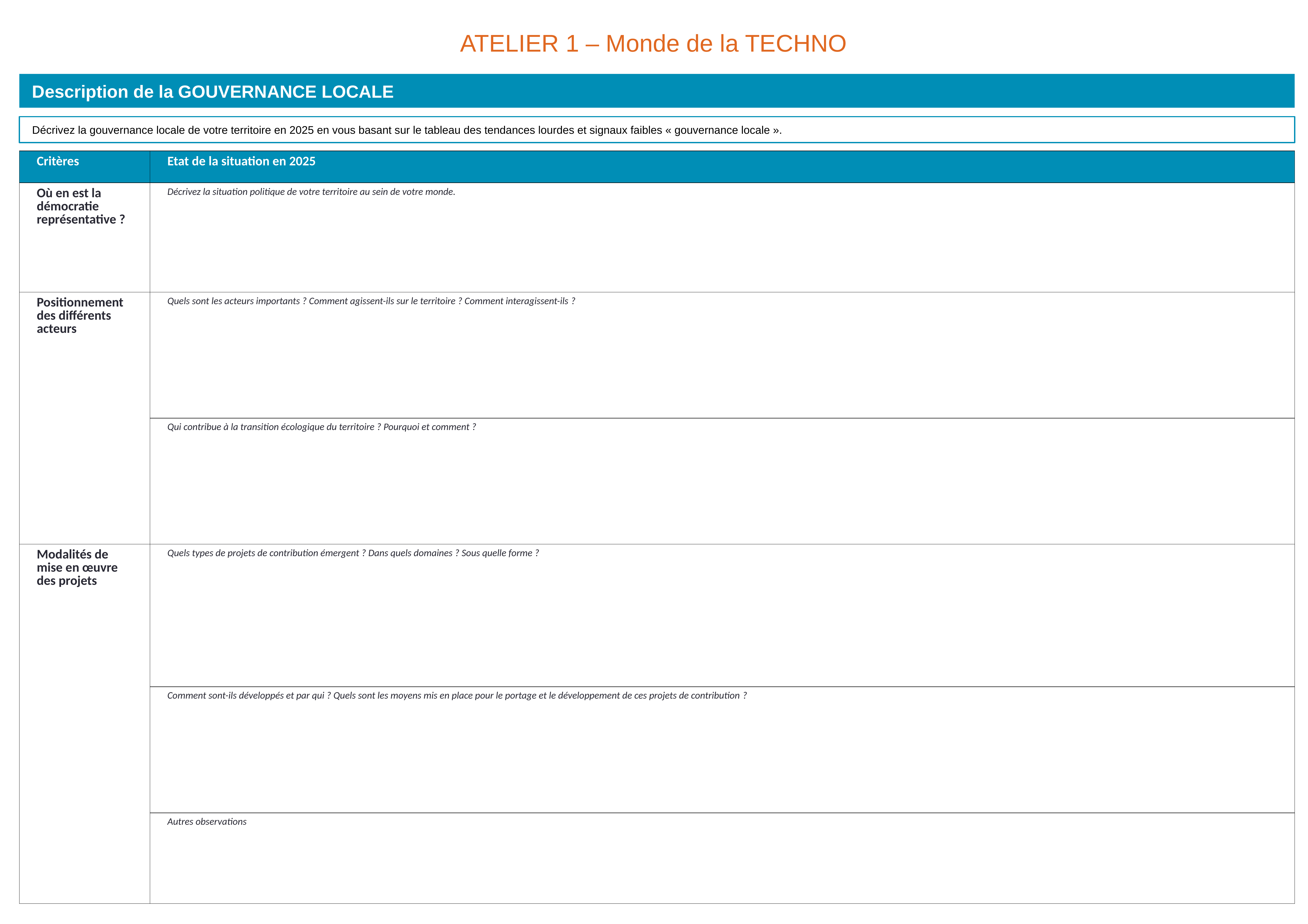

ATELIER 1 – Monde de la TECHNO
Description de la GOUVERNANCE LOCALE
Décrivez la gouvernance locale de votre territoire en 2025 en vous basant sur le tableau des tendances lourdes et signaux faibles « gouvernance locale ».
| Critères | Etat de la situation en 2025 |
| --- | --- |
| Où en est la démocratie représentative ? | Décrivez la situation politique de votre territoire au sein de votre monde. |
| Positionnement des différents acteurs | Quels sont les acteurs importants ? Comment agissent-ils sur le territoire ? Comment interagissent-ils ? |
|  | Qui contribue à la transition écologique du territoire ? Pourquoi et comment ? |
| Modalités de mise en œuvre des projets | Quels types de projets de contribution émergent ? Dans quels domaines ? Sous quelle forme ? |
|  | Comment sont-ils développés et par qui ? Quels sont les moyens mis en place pour le portage et le développement de ces projets de contribution ? |
|  | Autres observations |